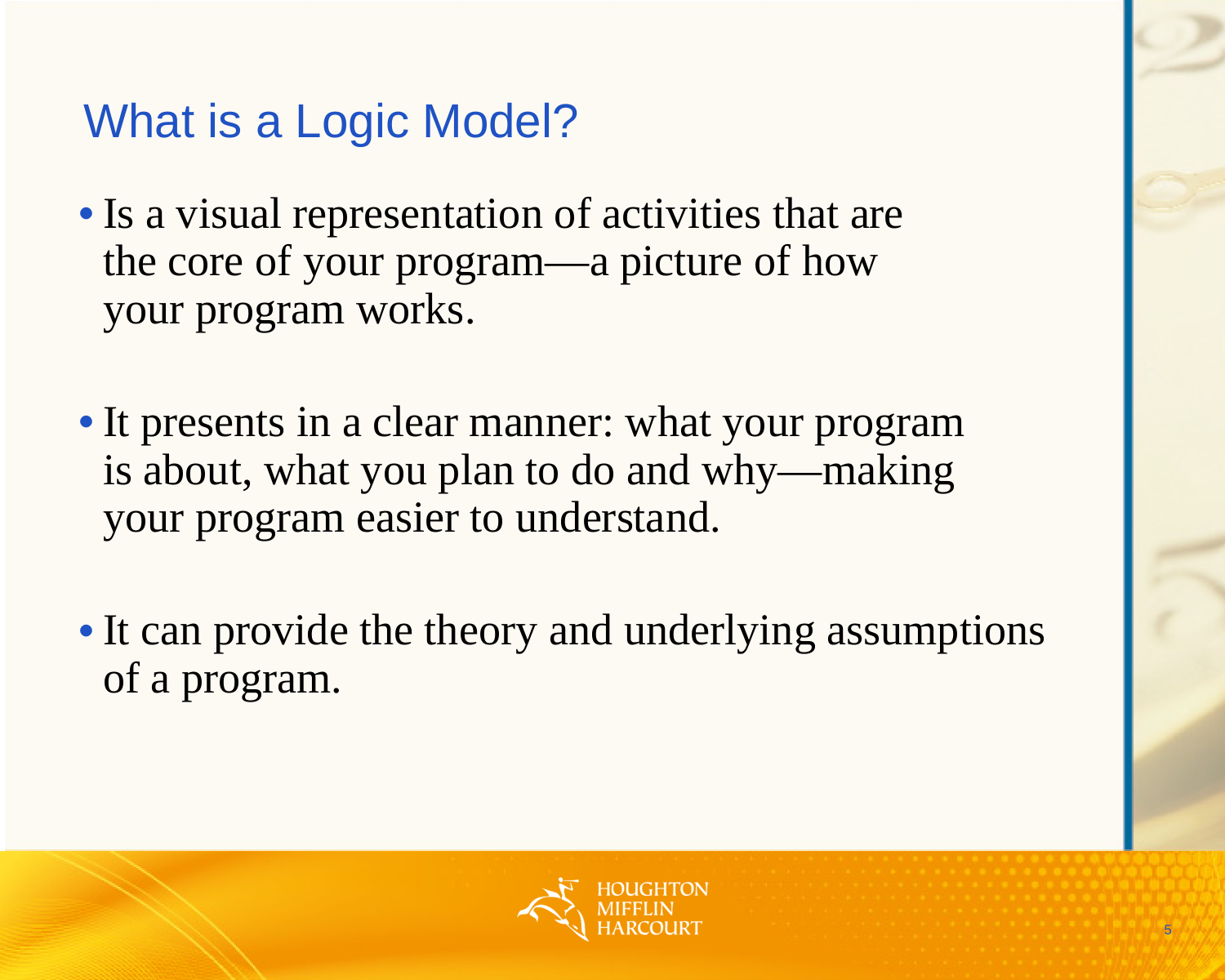

What is a Logic Model?
Is a visual representation of activities that are
the core of your program—a picture of how
your program works.

It presents in a clear manner: what your program
is about, what you plan to do and why—making
your program easier to understand.

It can provide the theory and underlying assumptions
of a program.

5